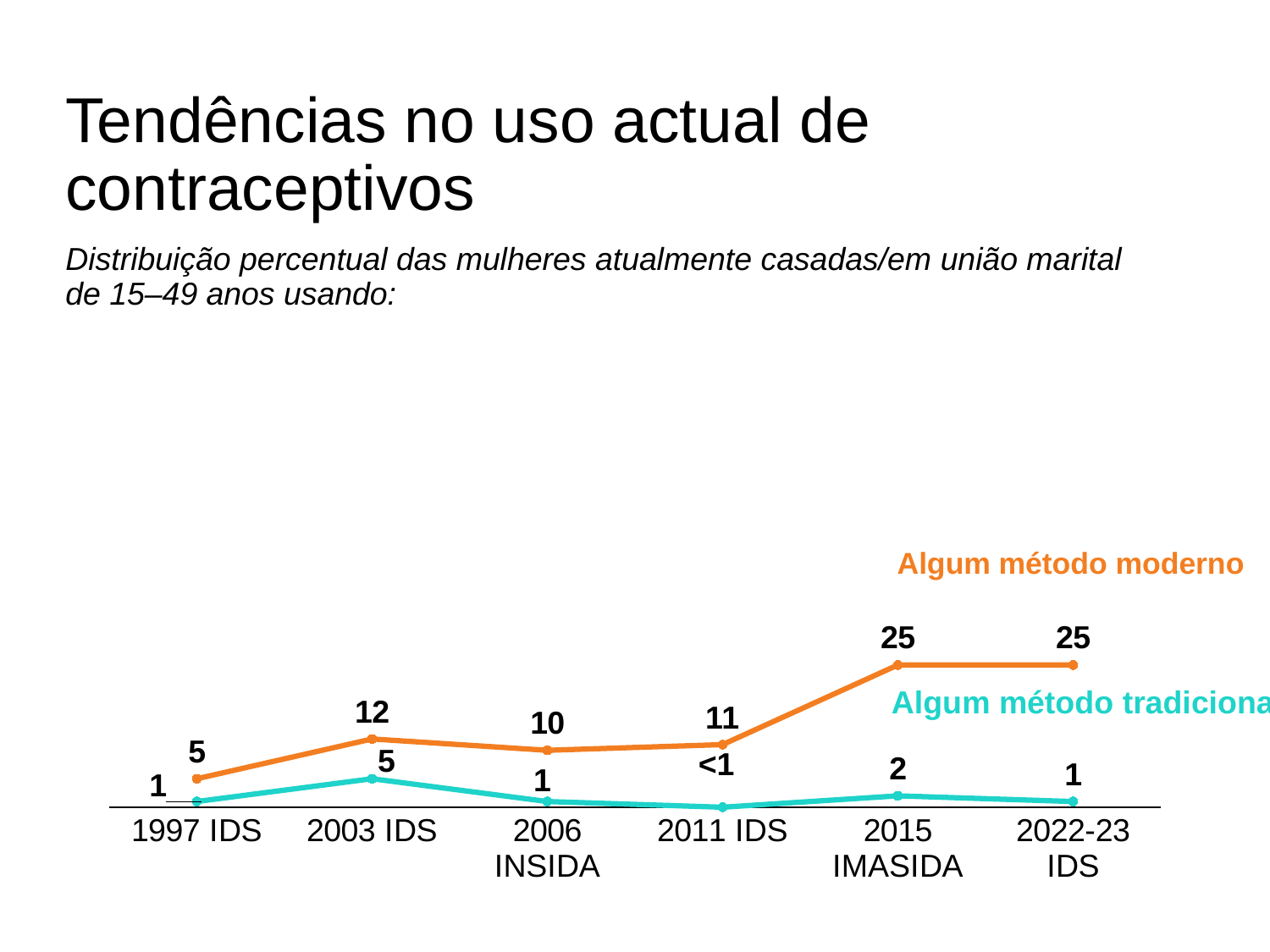

# Tendências no uso actual de contraceptivos

### Chart

| Category | Any modern method | Any traditional method |
|---|---|---|
| 1997 IDS | 5.0 | 1.0 |
| 2003 IDS | 12.0 | 5.0 |
| 2006 INSIDA | 10.0 | 1.0 |
| 2011 IDS | 11.0 | 0.0 |
| 2015 IMASIDA | 25.0 | 2.0 |
| 2022-23 IDS | 25.0 | 1.0 |
Distribuição percentual das mulheres atualmente casadas/em união marital de 15–49 anos usando:
Algum método moderno
Algum método tradicional